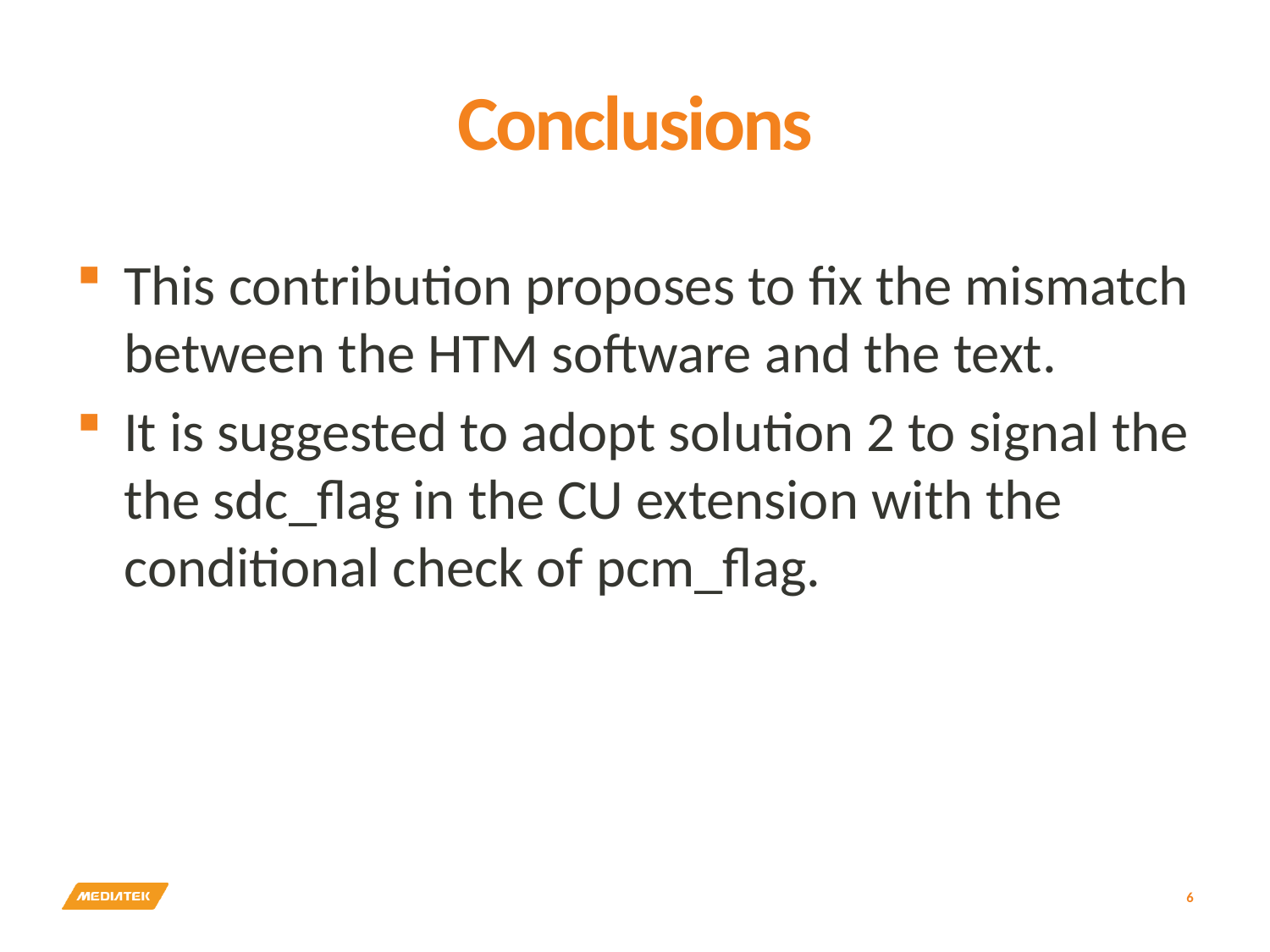

# Conclusions
This contribution proposes to fix the mismatch between the HTM software and the text.
It is suggested to adopt solution 2 to signal the the sdc_flag in the CU extension with the conditional check of pcm_flag.

6